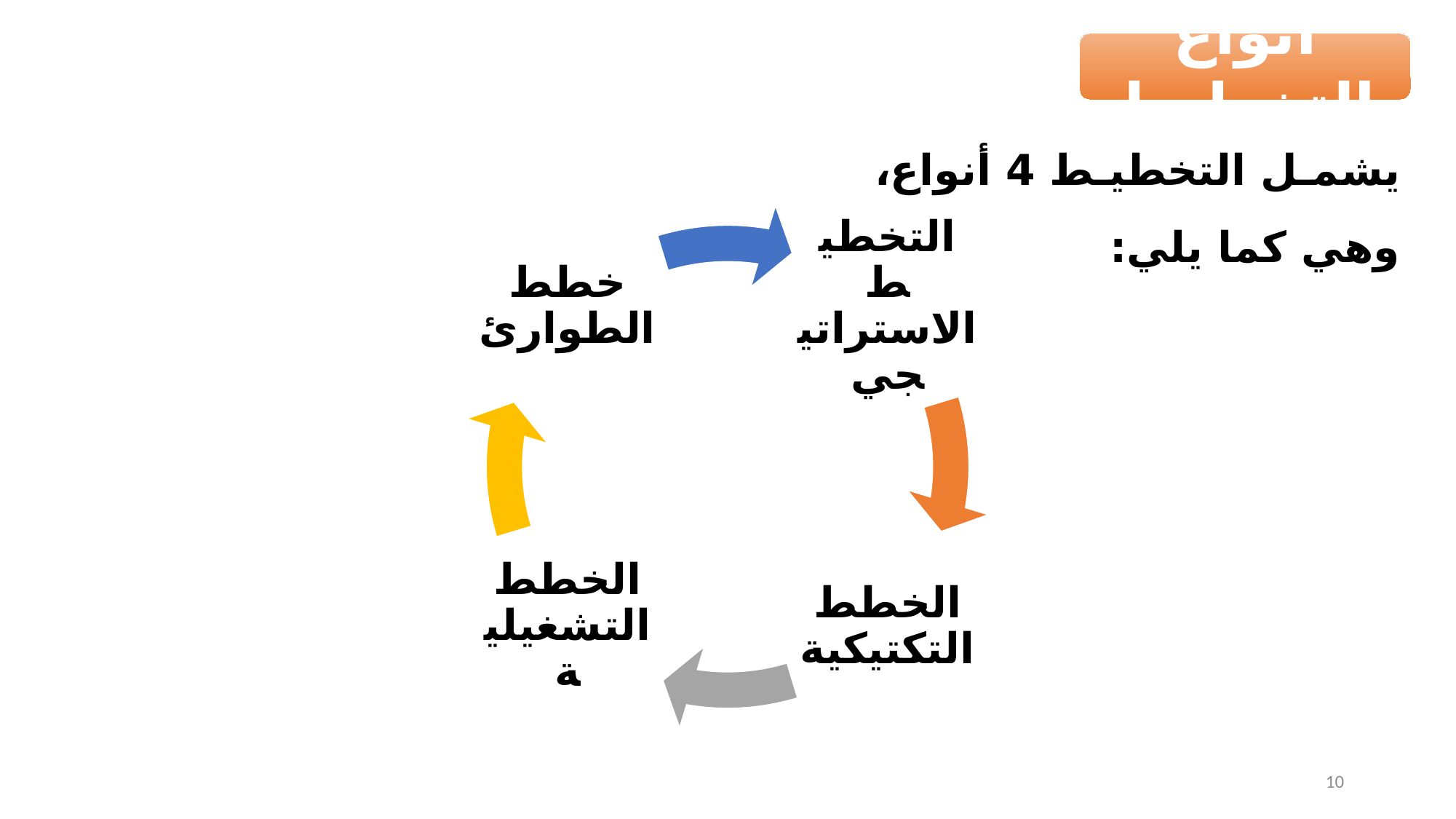

أنواع التخطيط
يشمل التخطيط 4 أنواع، وهي كما يلي:
التخطيط الاستراتيجي
الخطط التكتيكية
الخطط التشغيلية
خطط الطوارئ
10